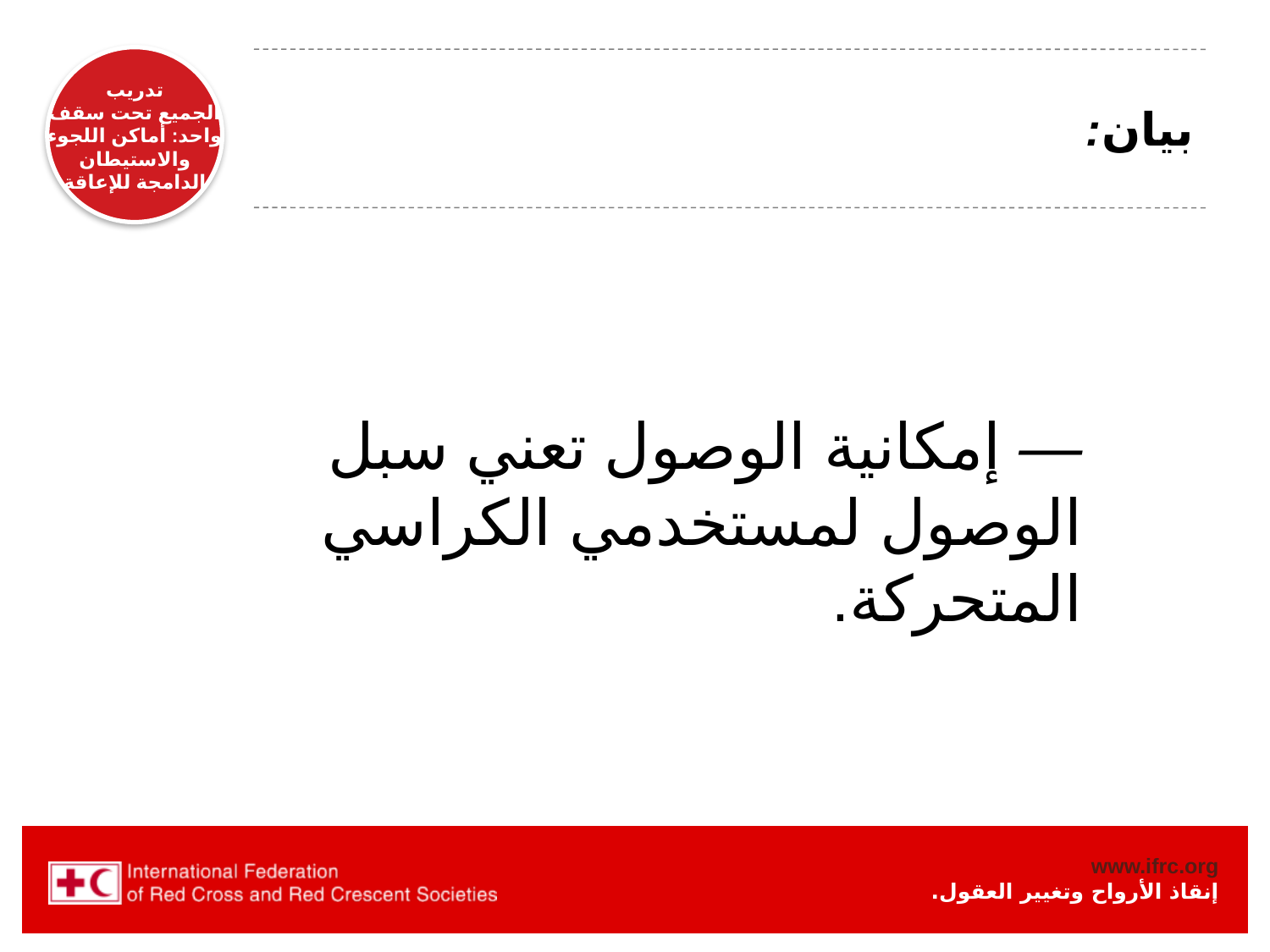

# بيان:
— إمكانية الوصول تعني سبل الوصول لمستخدمي الكراسي المتحركة.